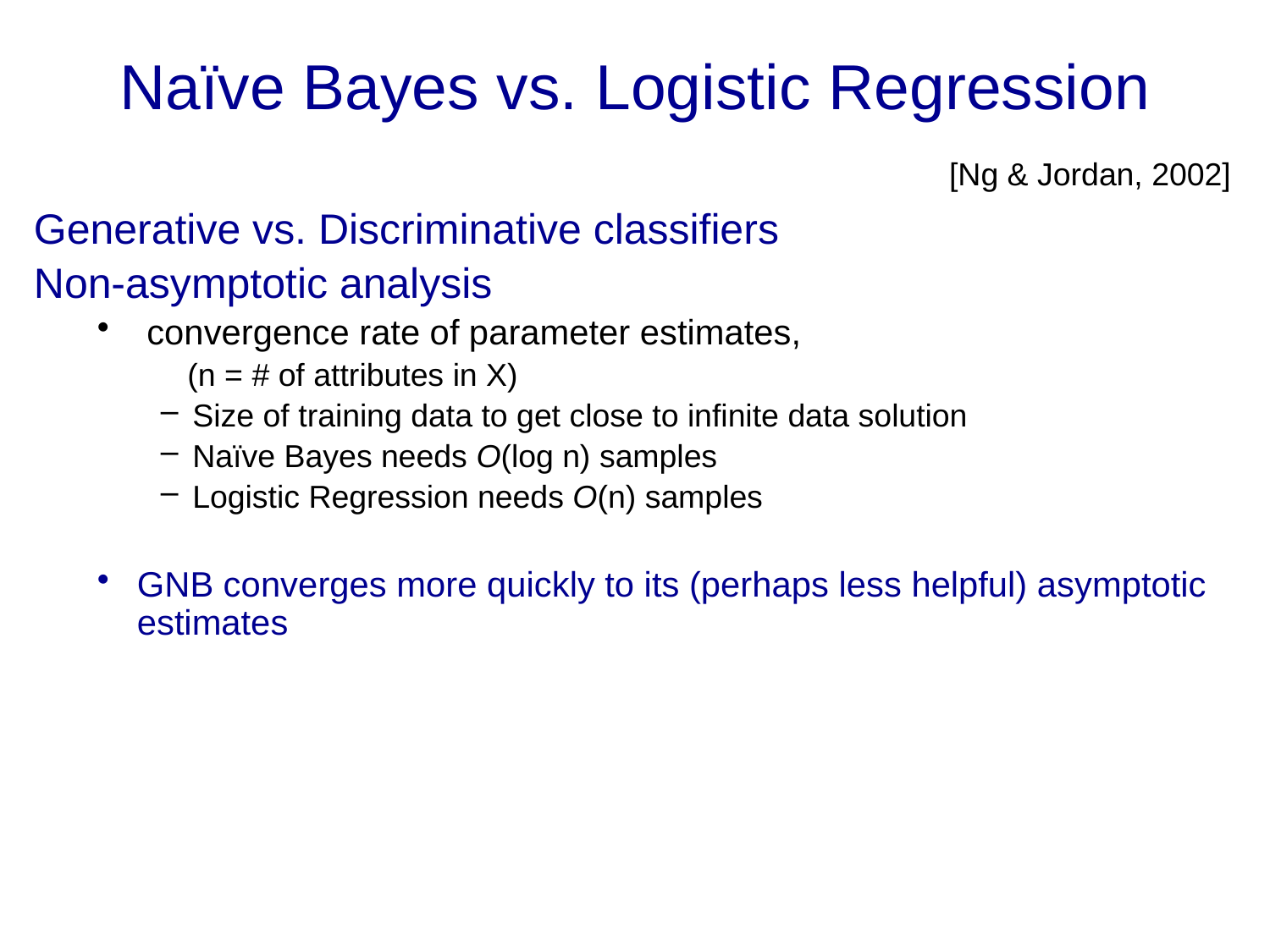

# Naïve Bayes vs. Logistic Regression
[Ng & Jordan, 2002]
Generative vs. Discriminative classifiers
Non-asymptotic analysis
 convergence rate of parameter estimates,
   (n = # of attributes in X)
Size of training data to get close to infinite data solution
Naïve Bayes needs O(log n) samples
Logistic Regression needs O(n) samples

GNB converges more quickly to its (perhaps less helpful) asymptotic estimates